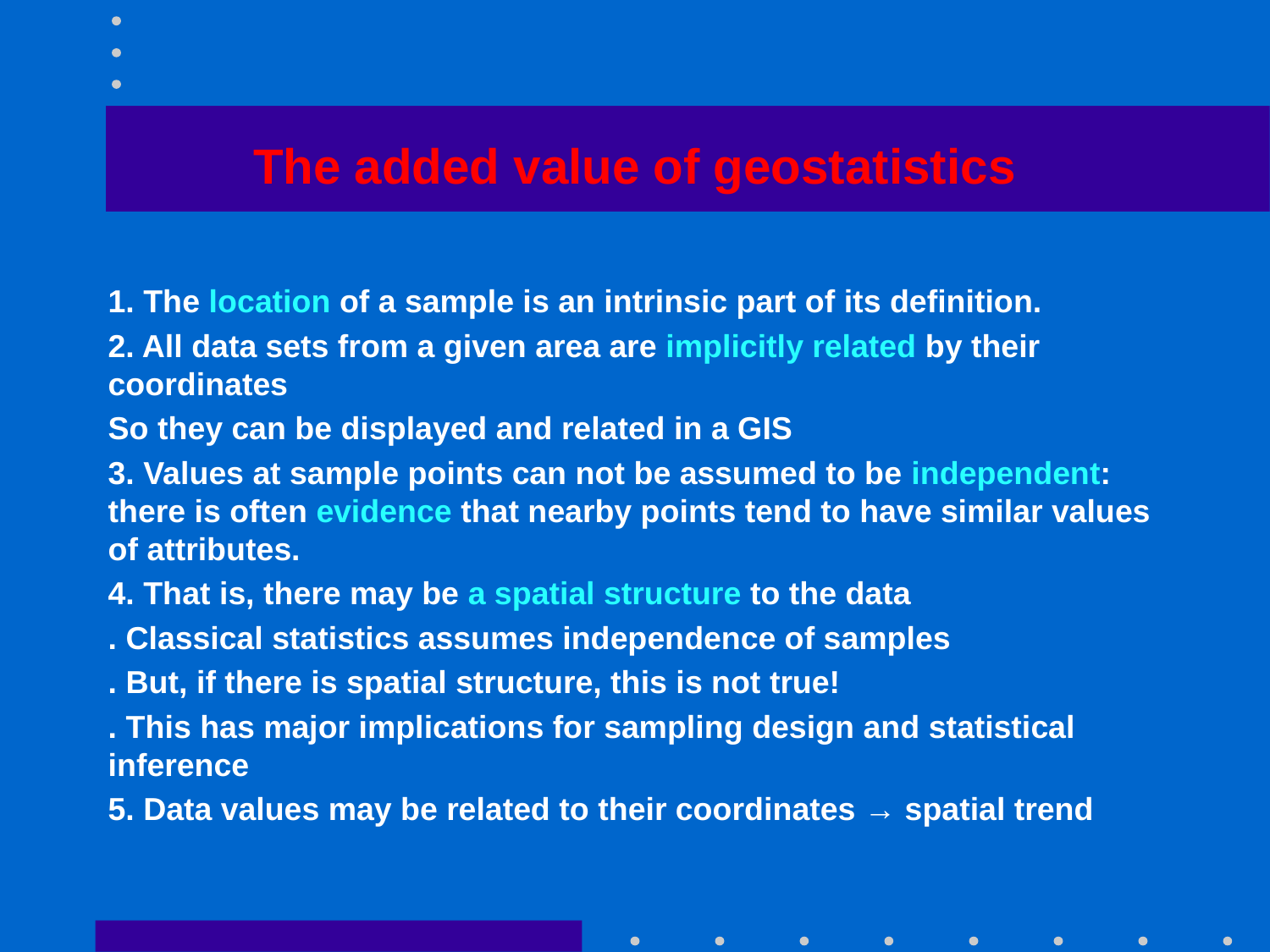

# The added value of geostatistics
1. The location of a sample is an intrinsic part of its definition.
2. All data sets from a given area are implicitly related by their coordinates
So they can be displayed and related in a GIS
3. Values at sample points can not be assumed to be independent: there is often evidence that nearby points tend to have similar values of attributes.
4. That is, there may be a spatial structure to the data
. Classical statistics assumes independence of samples
. But, if there is spatial structure, this is not true!
. This has major implications for sampling design and statistical inference
5. Data values may be related to their coordinates → spatial trend